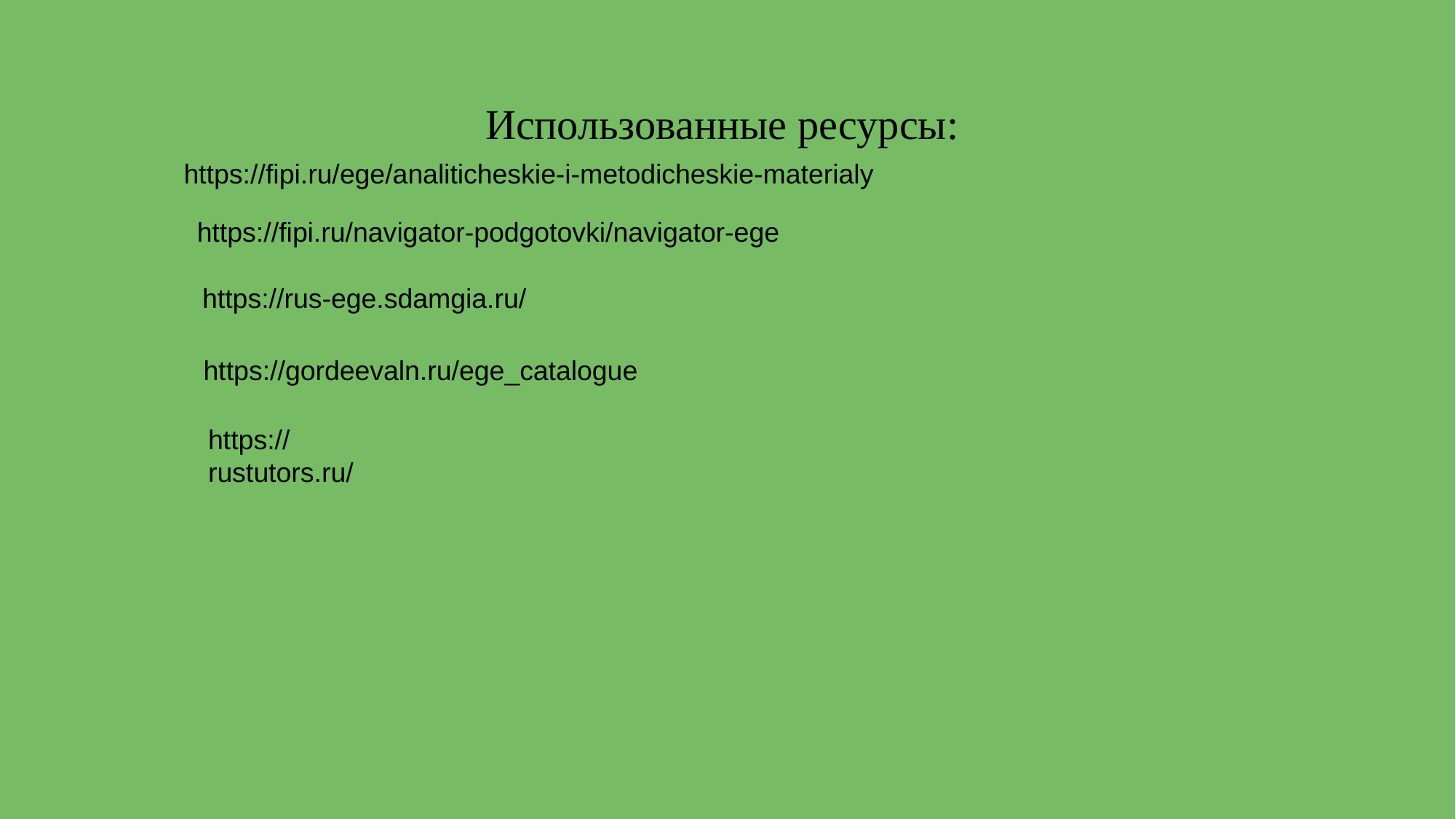

# Использованные ресурсы:
https://fipi.ru/ege/analiticheskie-i-metodicheskie-materialy
https://fipi.ru/navigator-podgotovki/navigator-ege
https://rus-ege.sdamgia.ru/
https://gordeevaln.ru/ege_catalogue
https://rustutors.ru/